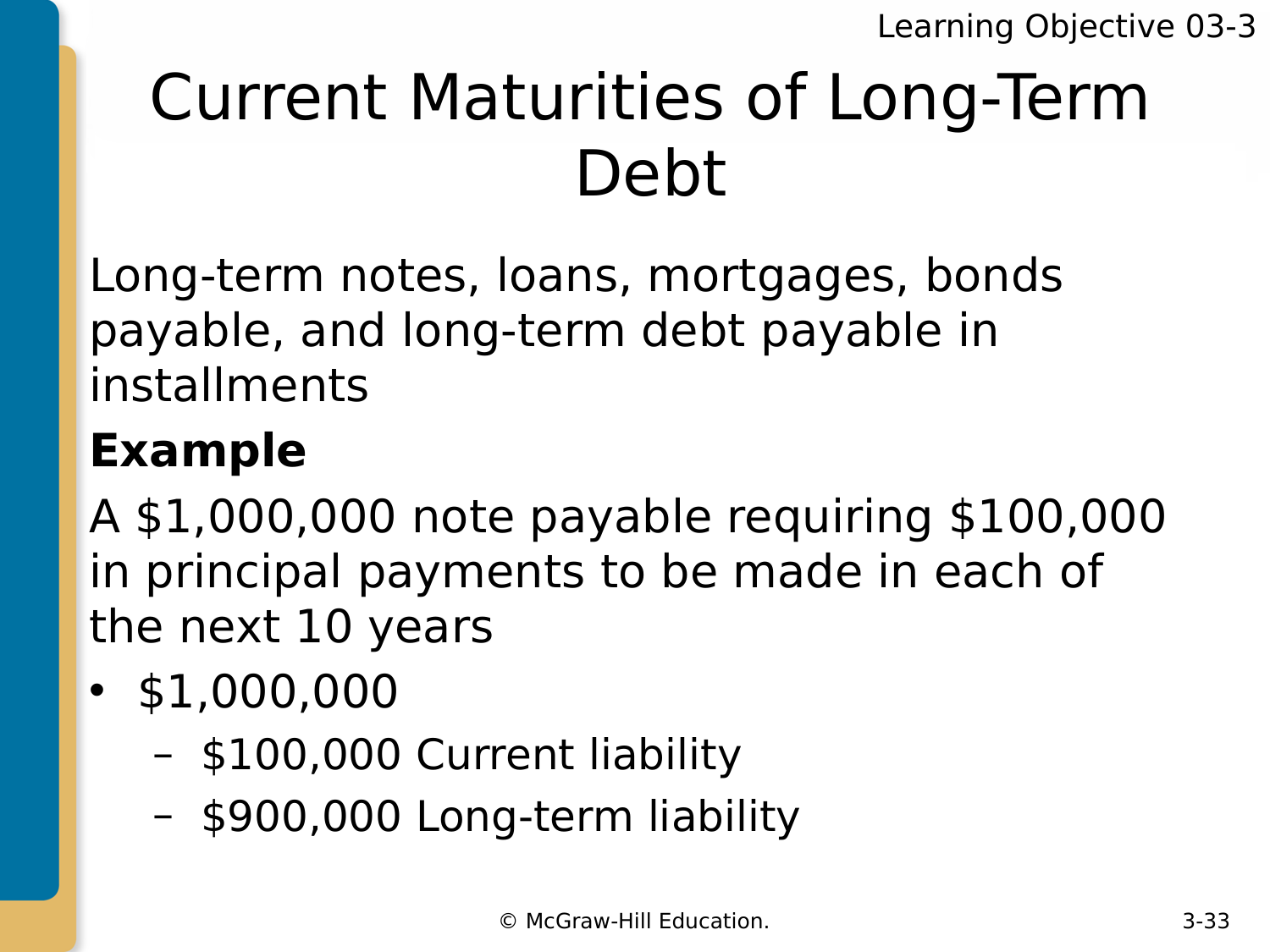

Learning Objective 03-3
# Current Maturities of Long-Term Debt
Long-term notes, loans, mortgages, bonds payable, and long-term debt payable in installments
Example
A $1,000,000 note payable requiring $100,000 in principal payments to be made in each of the next 10 years
$1,000,000
$100,000 Current liability
$900,000 Long-term liability